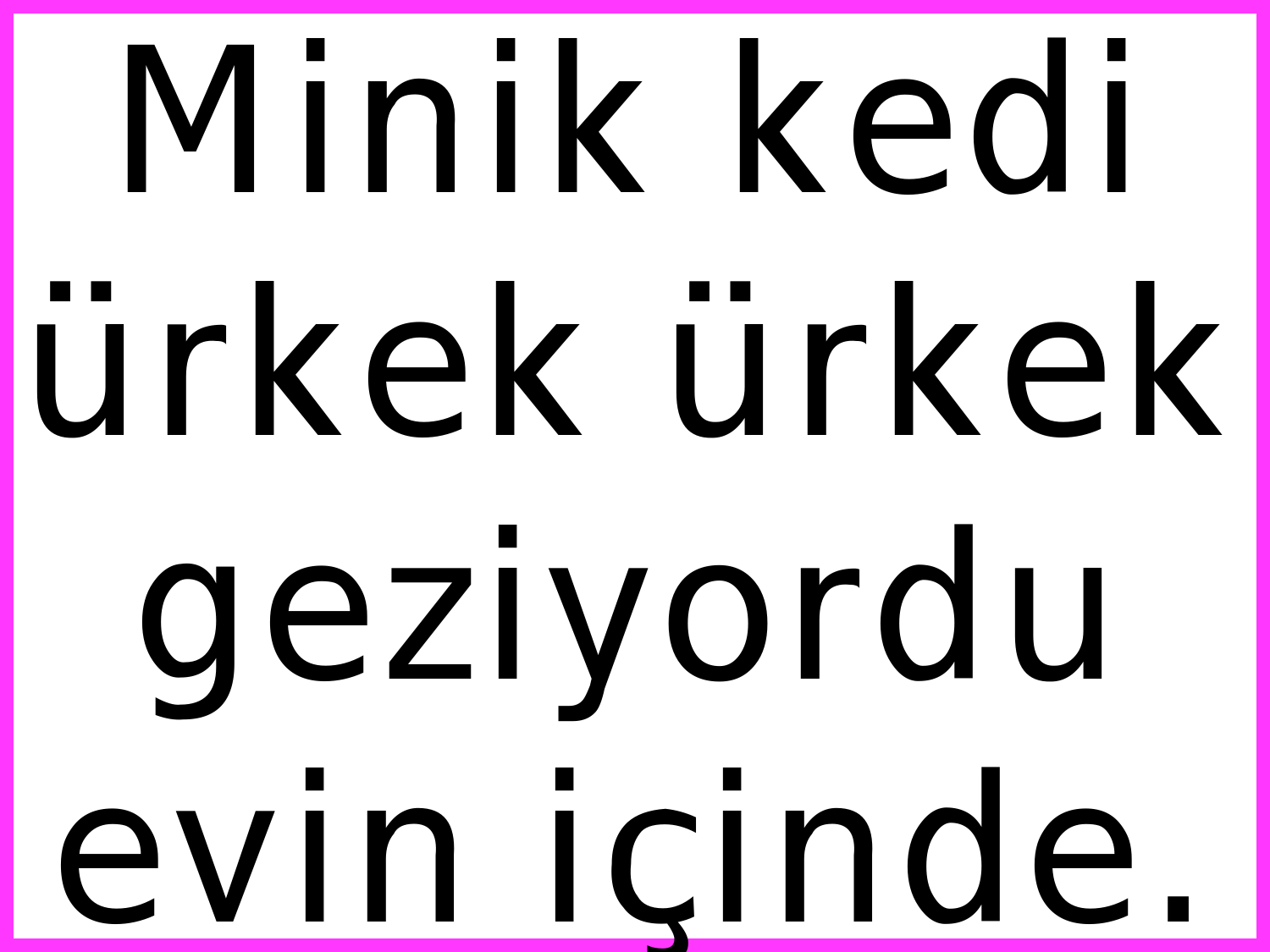

# Minik kedi ürkek ürkek geziyordu evin içinde.